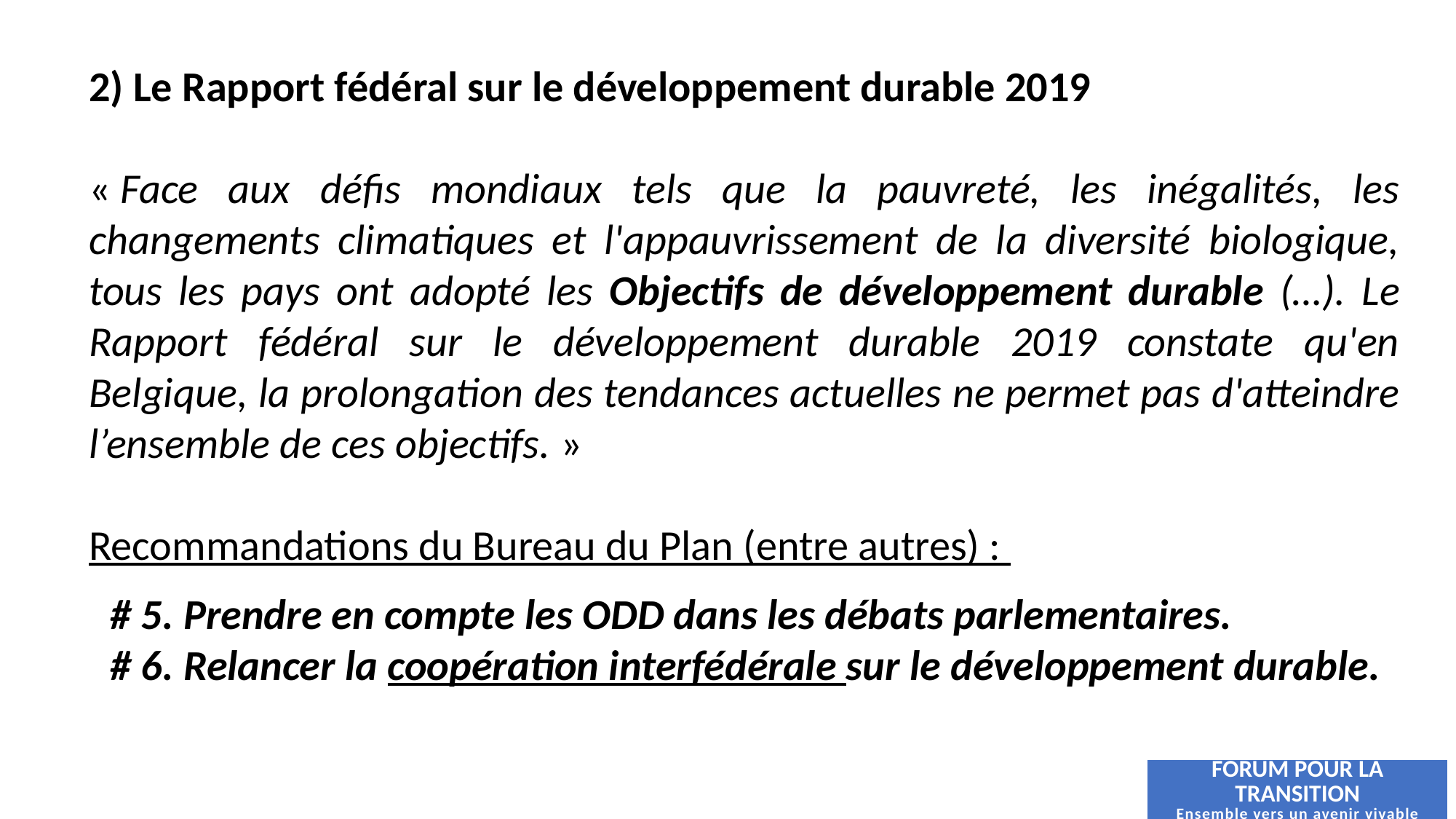

2) Le Rapport fédéral sur le développement durable 2019

« Face aux défis mondiaux tels que la pauvreté, les inégalités, les changements climatiques et l'appauvrissement de la diversité biologique, tous les pays ont adopté les Objectifs de développement durable (…). Le Rapport fédéral sur le développement durable 2019 constate qu'en Belgique, la prolongation des tendances actuelles ne permet pas d'atteindre l’ensemble de ces objectifs. »

Recommandations du Bureau du Plan (entre autres) :

# 5. Prendre en compte les ODD dans les débats parlementaires.
# 6. Relancer la coopération interfédérale sur le développement durable.